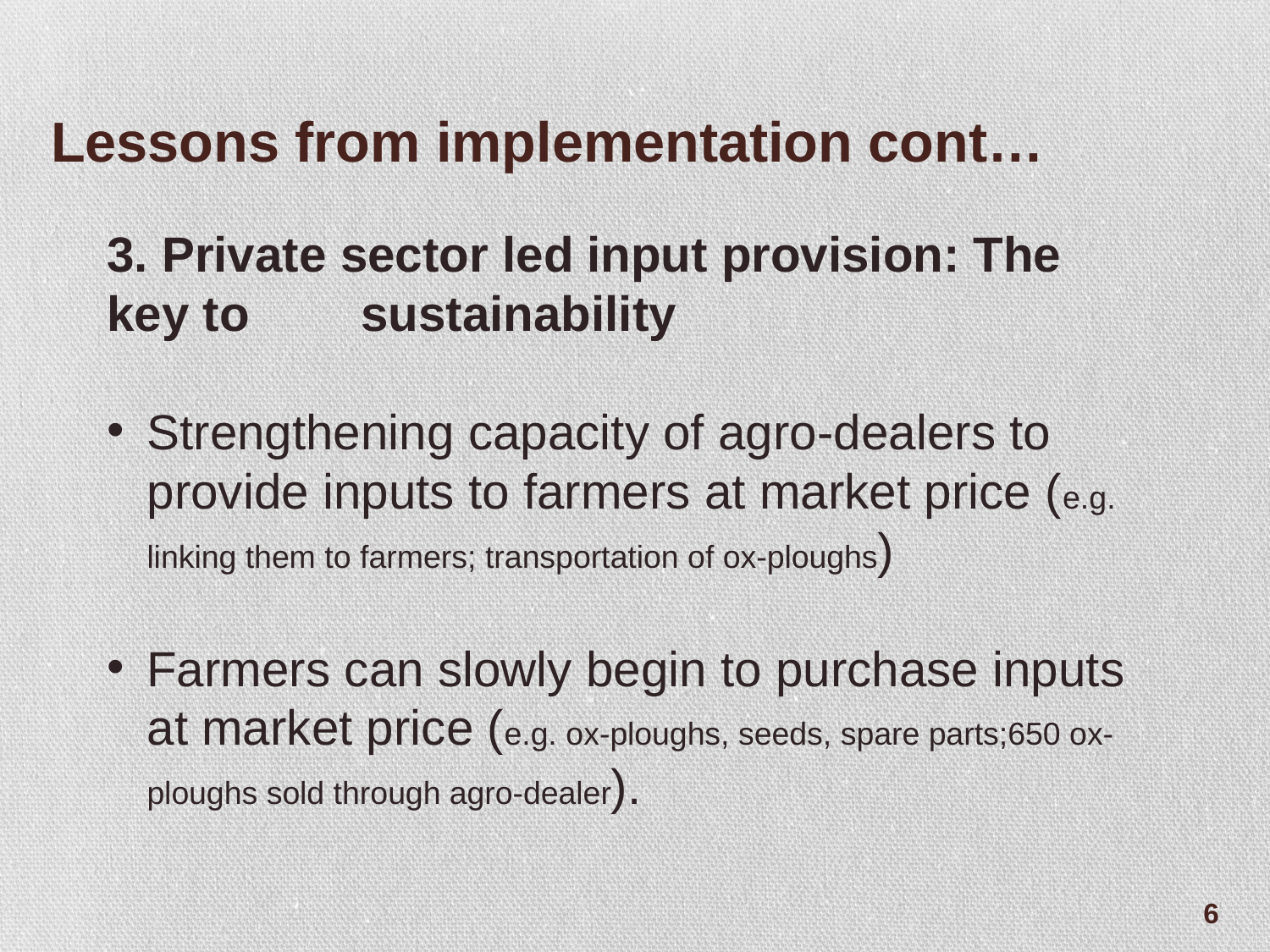

# Lessons from implementation cont…
3. Private sector led input provision: The key to 	sustainability

Strengthening capacity of agro-dealers to provide inputs to farmers at market price (e.g. linking them to farmers; transportation of ox-ploughs)

Farmers can slowly begin to purchase inputs at market price (e.g. ox-ploughs, seeds, spare parts;650 ox-ploughs sold through agro-dealer).

6